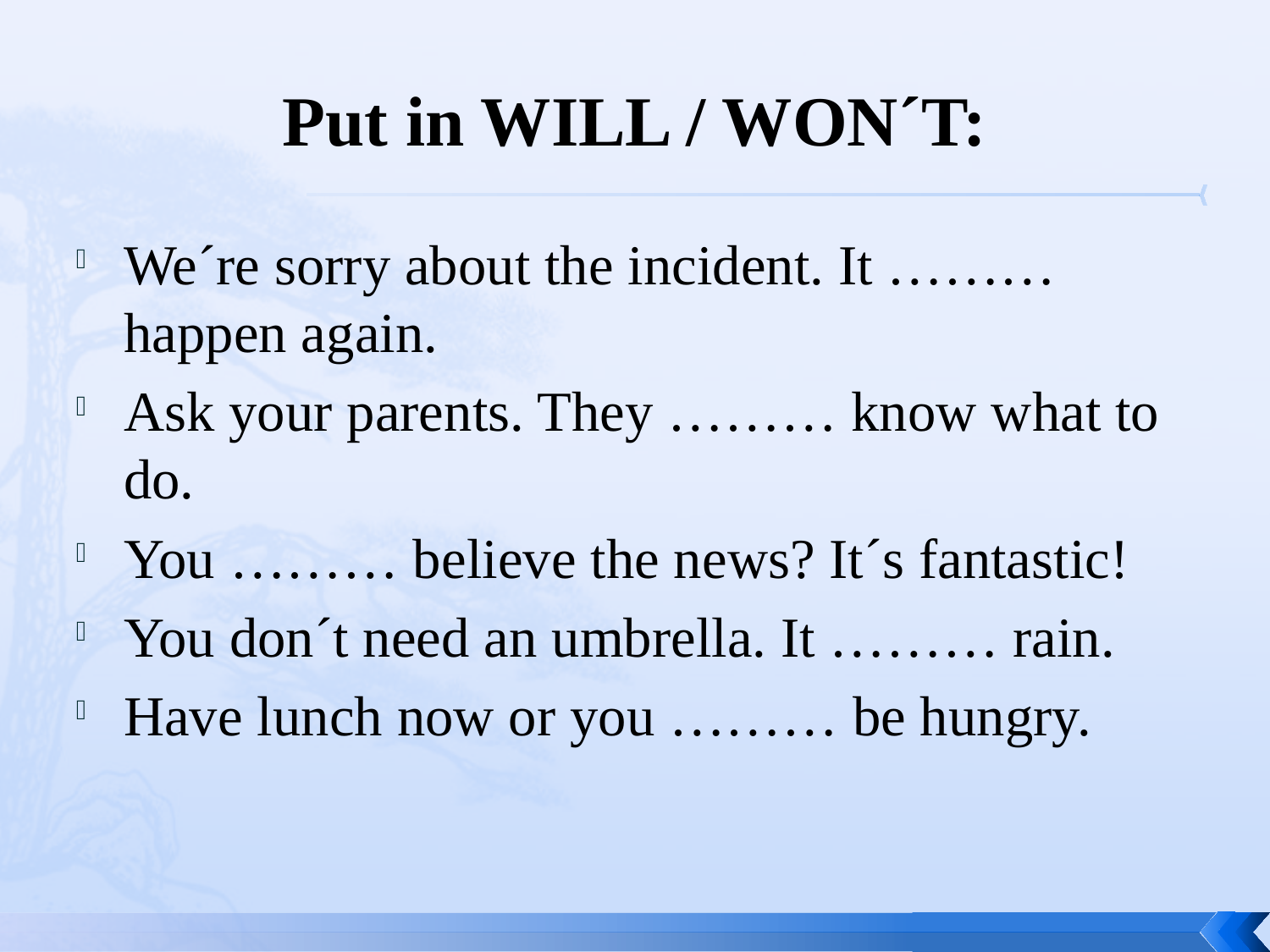

# Put in WILL / WON´T:
We´re sorry about the incident. It ……… happen again.
Ask your parents. They ……… know what to do.
You ……… believe the news? It´s fantastic!
You don´t need an umbrella. It ……… rain.
Have lunch now or you ……… be hungry.